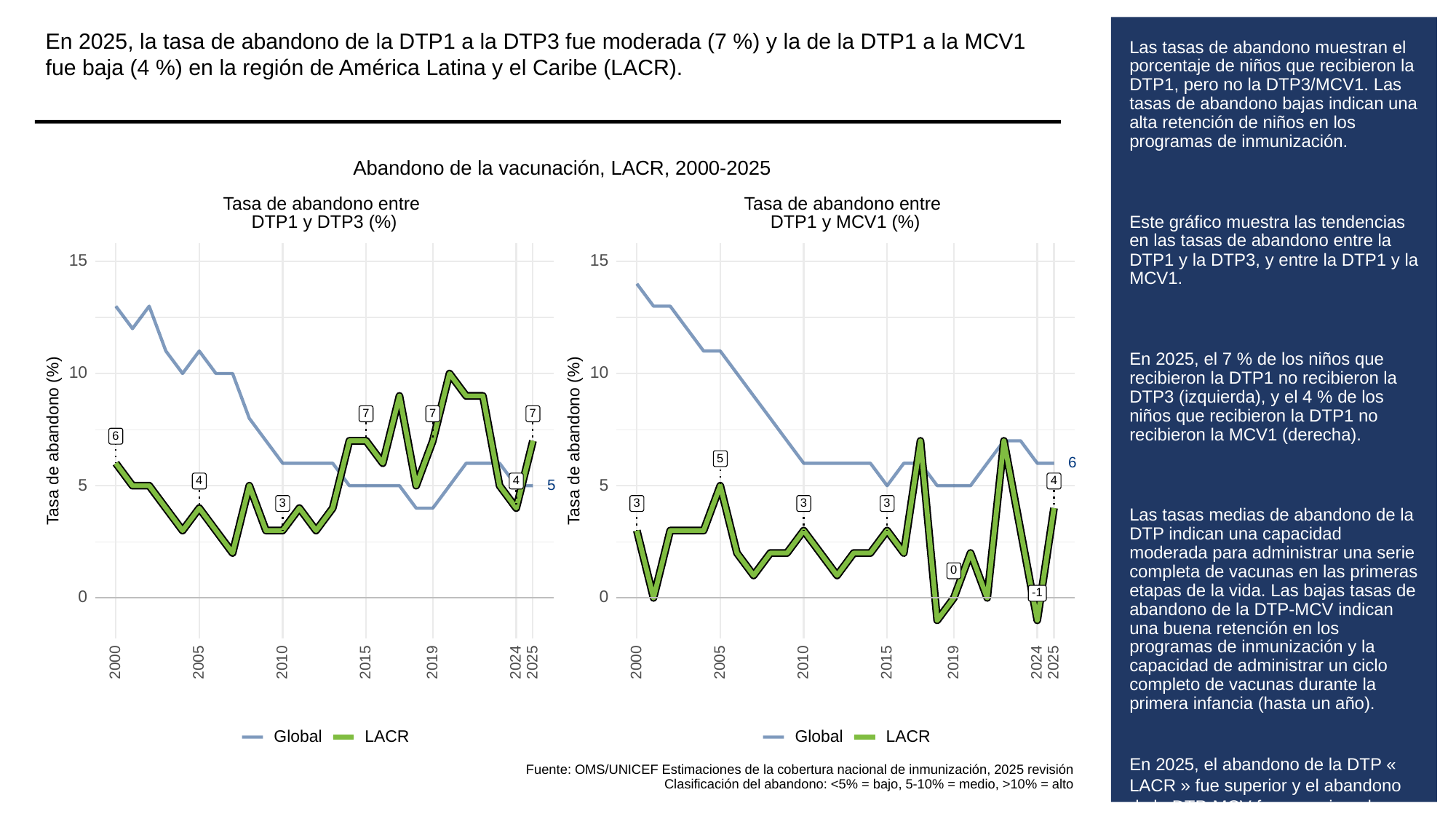

En 2025, la tasa de abandono de la DTP1 a la DTP3 fue moderada (7 %) y la de la DTP1 a la MCV1 fue baja (4 %) en la región de América Latina y el Caribe (LACR).
# Las tasas de abandono muestran el porcentaje de niños que recibieron la DTP1, pero no la DTP3/MCV1. Las tasas de abandono bajas indican una alta retención de niños en los programas de inmunización.

Este gráfico muestra las tendencias en las tasas de abandono entre la DTP1 y la DTP3, y entre la DTP1 y la MCV1.

En 2025, el 7 % de los niños que recibieron la DTP1 no recibieron la DTP3 (izquierda), y el 4 % de los niños que recibieron la DTP1 no recibieron la MCV1 (derecha).

Las tasas medias de abandono de la DTP indican una capacidad moderada para administrar una serie completa de vacunas en las primeras etapas de la vida. Las bajas tasas de abandono de la DTP-MCV indican una buena retención en los programas de inmunización y la capacidad de administrar un ciclo completo de vacunas durante la primera infancia (hasta un año).

En 2025, el abandono de la DTP « LACR » fue superior y el abandono de la DTP-MCV fue superior a las tasas de abandono globales, respectivamente.

Abandono de la vacunación, LACR, 2000-2025
Tasa de abandono entre
Tasa de abandono entre
DTP1 y DTP3 (%)
DTP1 y MCV1 (%)

15
15

10
10

7
7
7

6
Tasa de abandono (%)
Tasa de abandono (%)

5
6

4
4
4
5
5
5

3
3
3
3

0

-1
0
0

2000
2005
2010
2015
2019
2024
2025
2000
2005
2010
2015
2019
2024
2025
Global
LACR
Global
LACR

Fuente: OMS/UNICEF Estimaciones de la cobertura nacional de inmunización, 2025 revisión
Clasificación del abandono: <5% = bajo, 5-10% = medio, >10% = alto